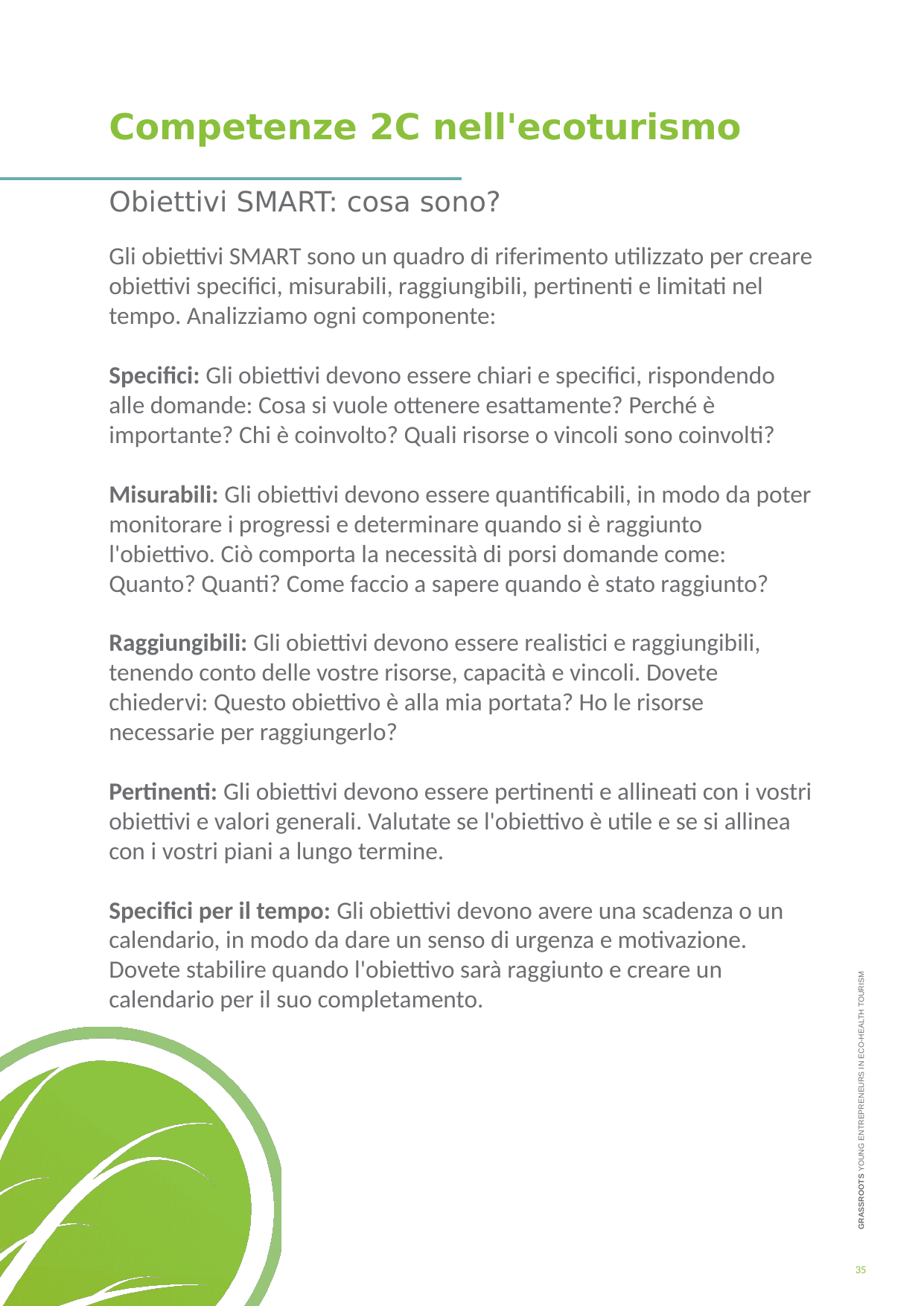

Competenze 2C nell'ecoturismo
Obiettivi SMART: cosa sono?
Gli obiettivi SMART sono un quadro di riferimento utilizzato per creare obiettivi specifici, misurabili, raggiungibili, pertinenti e limitati nel tempo. Analizziamo ogni componente:
Specifici: Gli obiettivi devono essere chiari e specifici, rispondendo alle domande: Cosa si vuole ottenere esattamente? Perché è importante? Chi è coinvolto? Quali risorse o vincoli sono coinvolti?

Misurabili: Gli obiettivi devono essere quantificabili, in modo da poter monitorare i progressi e determinare quando si è raggiunto l'obiettivo. Ciò comporta la necessità di porsi domande come: Quanto? Quanti? Come faccio a sapere quando è stato raggiunto?

Raggiungibili: Gli obiettivi devono essere realistici e raggiungibili, tenendo conto delle vostre risorse, capacità e vincoli. Dovete chiedervi: Questo obiettivo è alla mia portata? Ho le risorse necessarie per raggiungerlo?

Pertinenti: Gli obiettivi devono essere pertinenti e allineati con i vostri obiettivi e valori generali. Valutate se l'obiettivo è utile e se si allinea con i vostri piani a lungo termine.

Specifici per il tempo: Gli obiettivi devono avere una scadenza o un calendario, in modo da dare un senso di urgenza e motivazione. Dovete stabilire quando l'obiettivo sarà raggiunto e creare un calendario per il suo completamento.

35